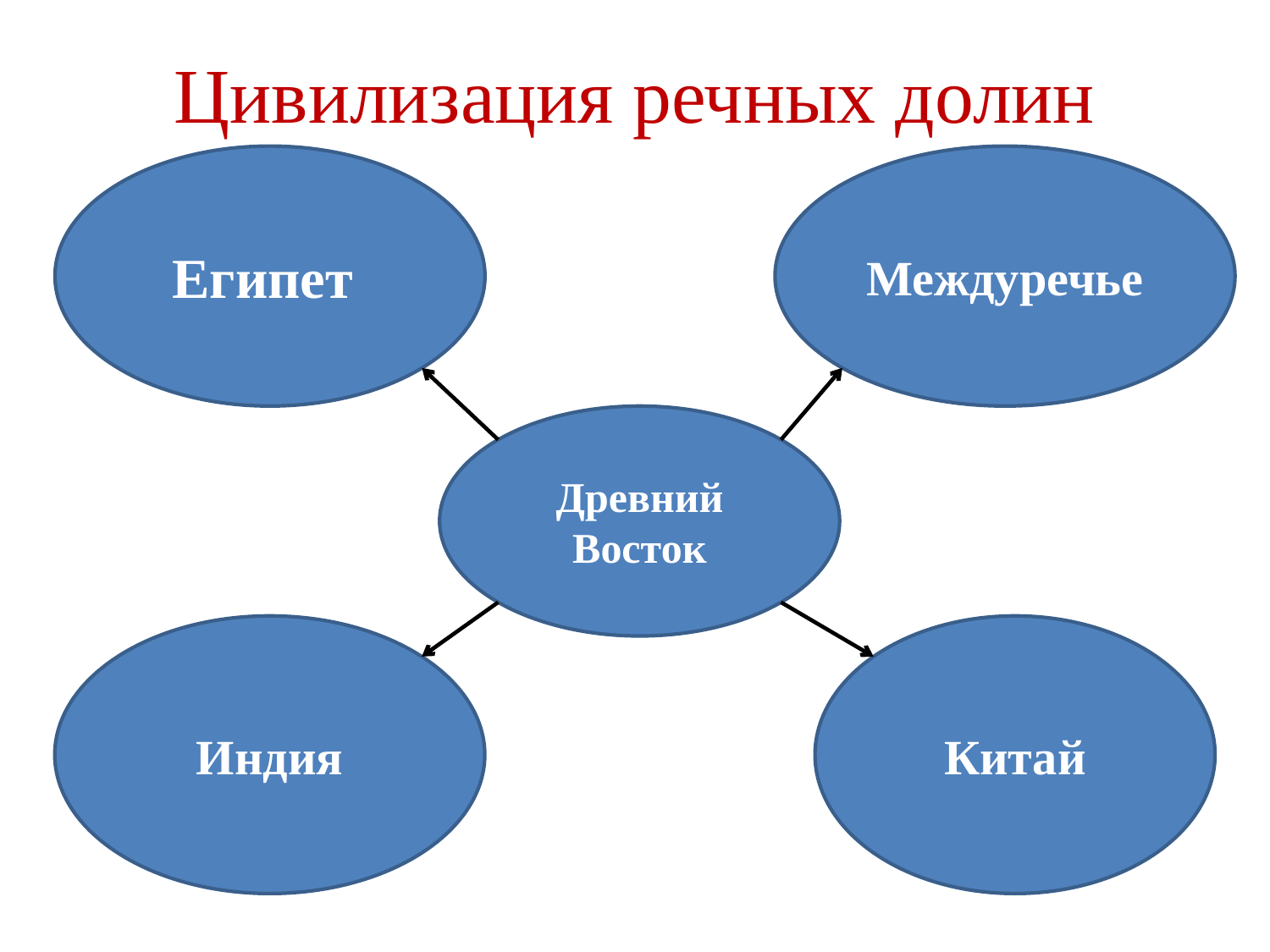

# Цивилизация речных долин
Египет
Междуречье
Древний Восток
Индия
Китай